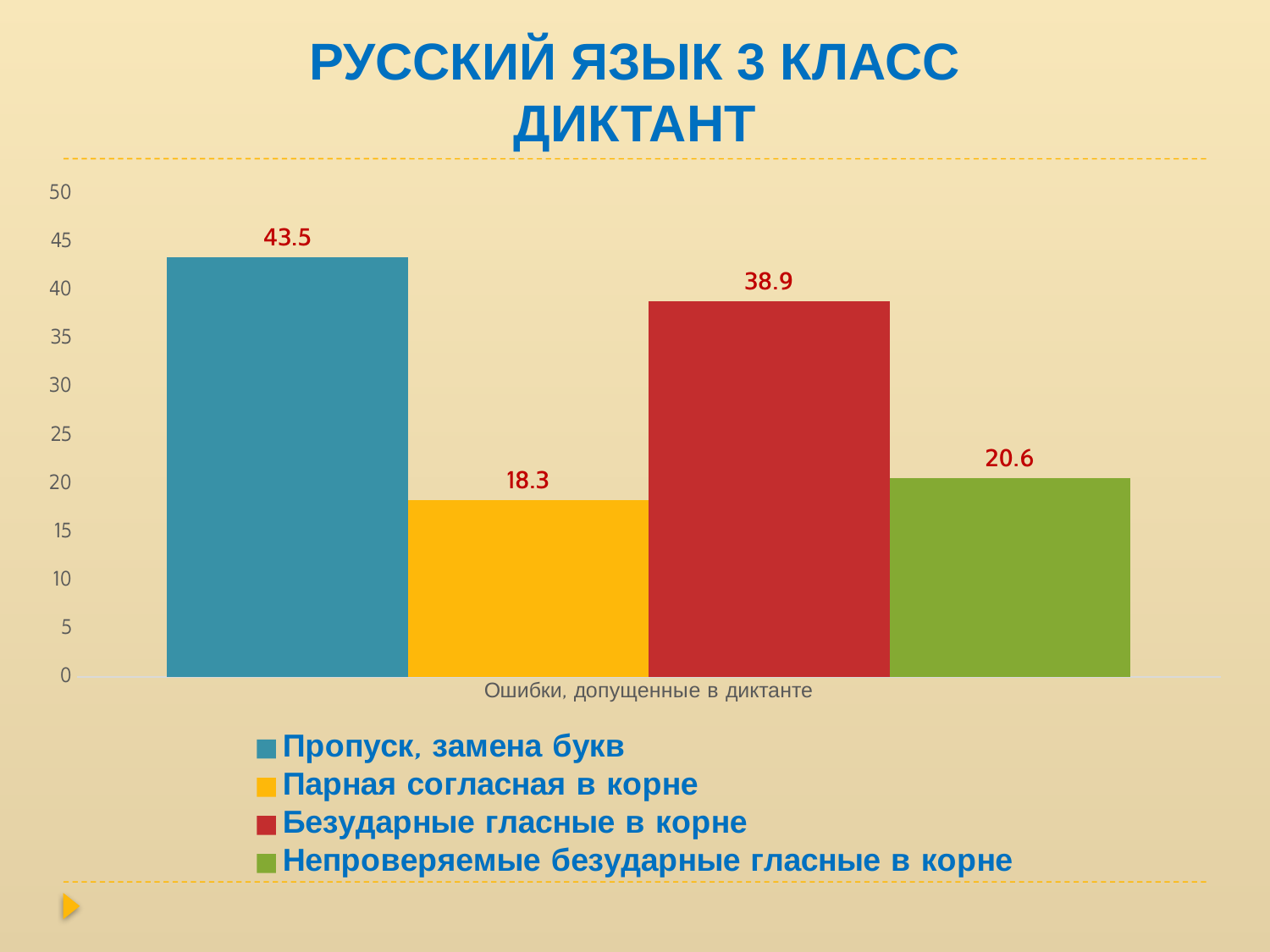

# РУССКИЙ ЯЗЫК 3 КЛАСС ДИКТАНТ

### Chart

| Category | Пропуск, замена букв | Парная согласная в корне | Безударные гласные в корне | Непроверяемые безударные гласные в корне |
|---|---|---|---|---|
| Ошибки, допущенные в диктанте | 43.5 | 18.3 | 38.9 | 20.6 |